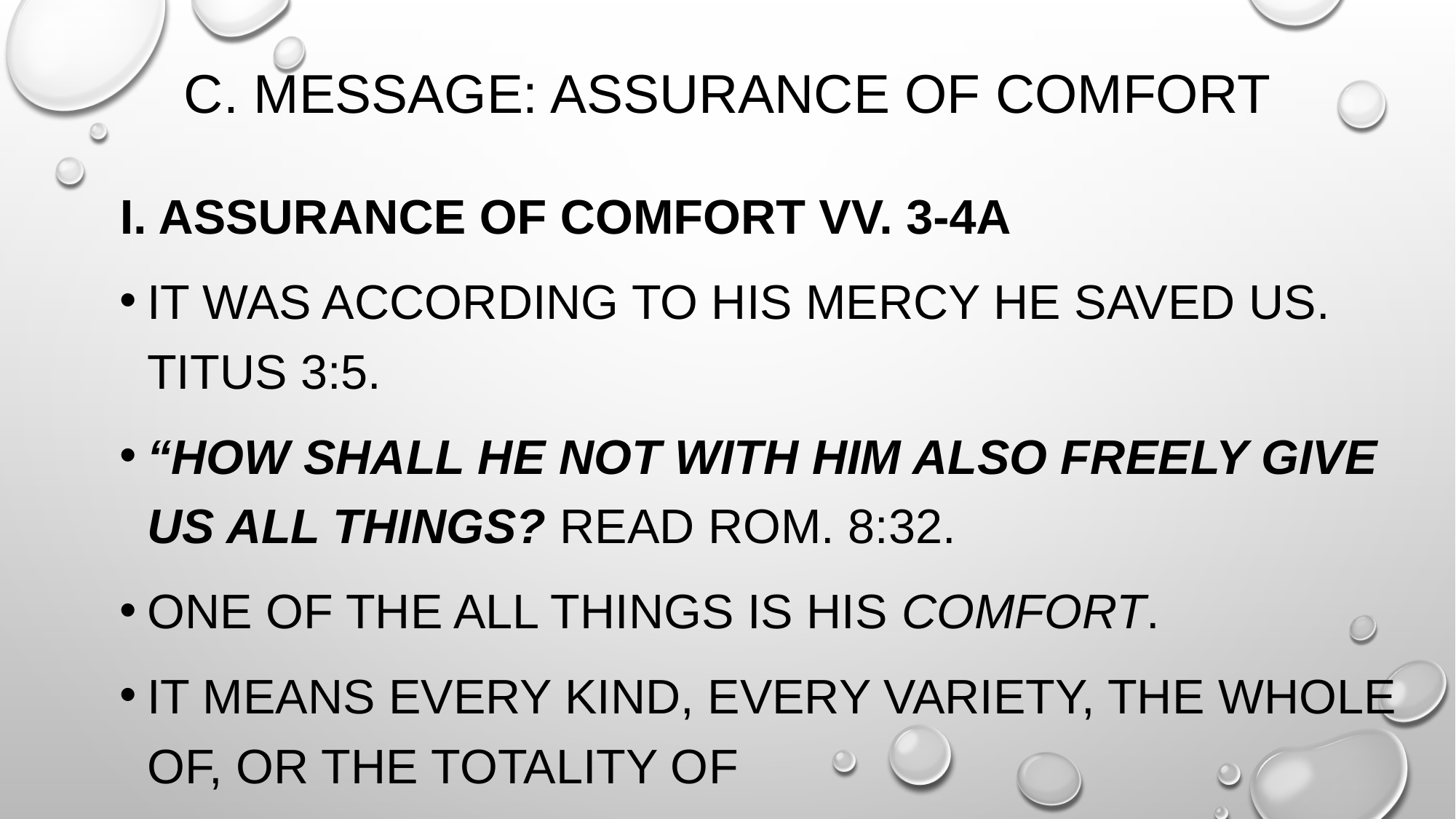

# c. message: assurance of comfort
I. Assurance of comfort vv. 3-4a
it was according to his mercy he saved us. Titus 3:5.
“how shall he not with him also freely give us all things? Read rom. 8:32.
One of the all things is His comfort.
It means every kind, every variety, the whole of, or the totality of